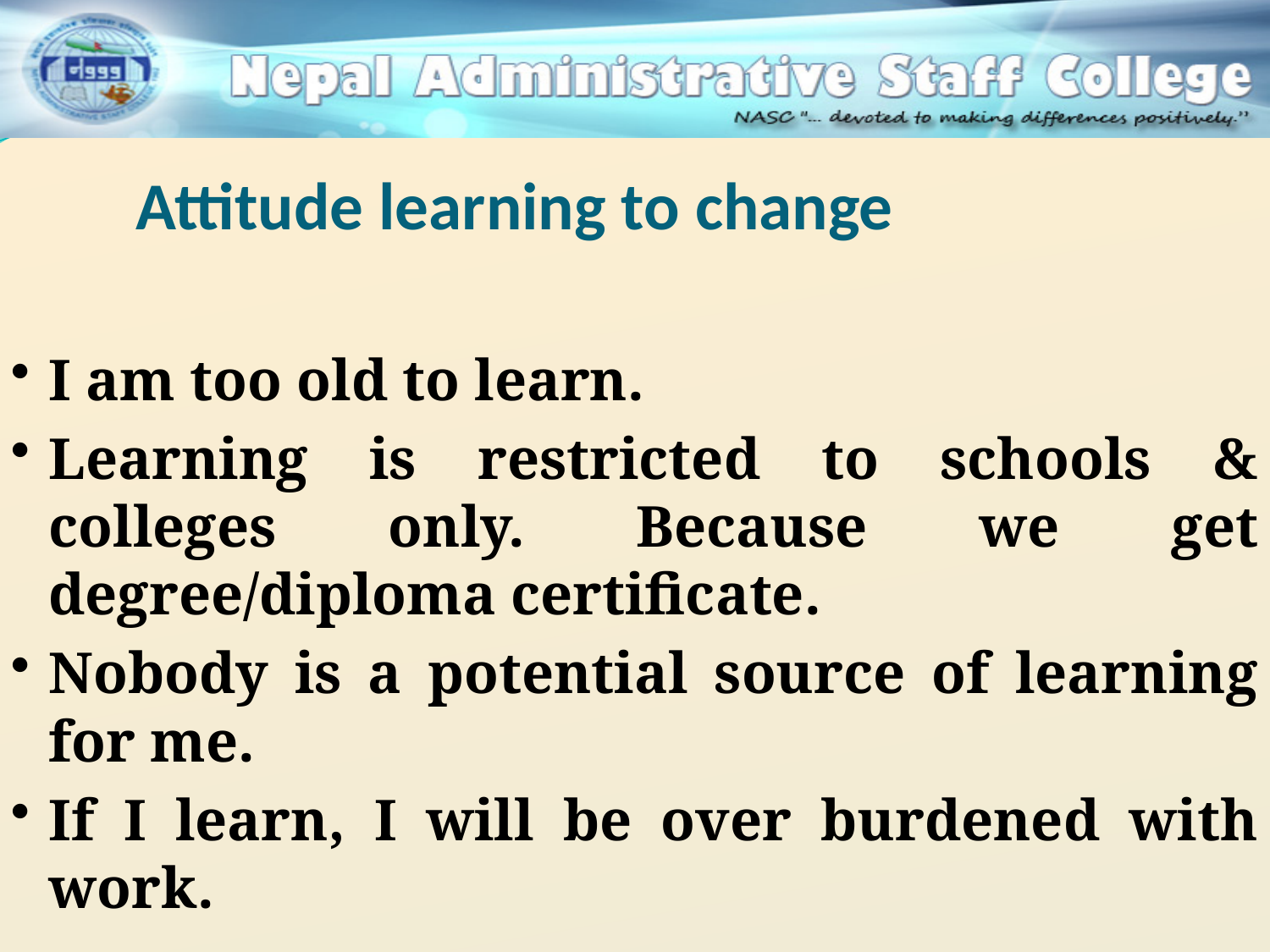

# Attitude learning to change
I am too old to learn.
Learning is restricted to schools & colleges only. Because we get degree/diploma certificate.
Nobody is a potential source of learning for me.
If I learn, I will be over burdened with work.